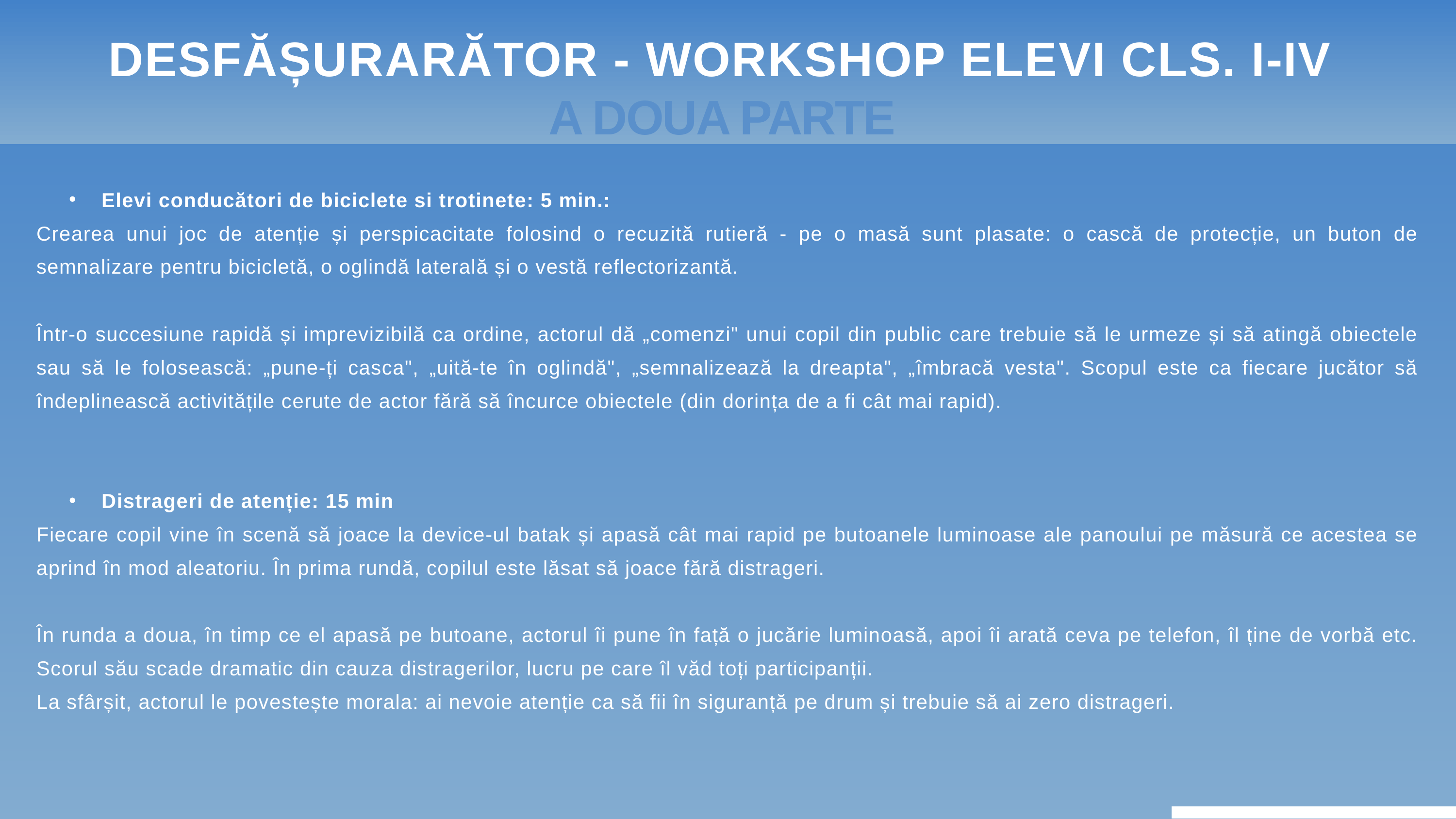

DESFĂȘURARĂTOR - WORKSHOP ELEVI CLS. I-IV
A DOUA PARTE

Elevi conducători de biciclete si trotinete: 5 min.:
Crearea unui joc de atenție și perspicacitate folosind o recuzită rutieră - pe o masă sunt plasate: o cască de protecție, un buton de semnalizare pentru bicicletă, o oglindă laterală și o vestă reflectorizantă.

Într-o succesiune rapidă și imprevizibilă ca ordine, actorul dă „comenzi" unui copil din public care trebuie să le urmeze și să atingă obiectele sau să le folosească: „pune-ți casca", „uită-te în oglindă", „semnalizează la dreapta", „îmbracă vesta". Scopul este ca fiecare jucător să îndeplinească activitățile cerute de actor fără să încurce obiectele (din dorința de a fi cât mai rapid).

Distrageri de atenție: 15 min
Fiecare copil vine în scenă să joace la device-ul batak și apasă cât mai rapid pe butoanele luminoase ale panoului pe măsură ce acestea se aprind în mod aleatoriu. În prima rundă, copilul este lăsat să joace fără distrageri.

În runda a doua, în timp ce el apasă pe butoane, actorul îi pune în față o jucărie luminoasă, apoi îi arată ceva pe telefon, îl ține de vorbă etc. Scorul său scade dramatic din cauza distragerilor, lucru pe care îl văd toți participanții.
La sfârșit, actorul le povestește morala: ai nevoie atenție ca să fii în siguranță pe drum și trebuie să ai zero distrageri.